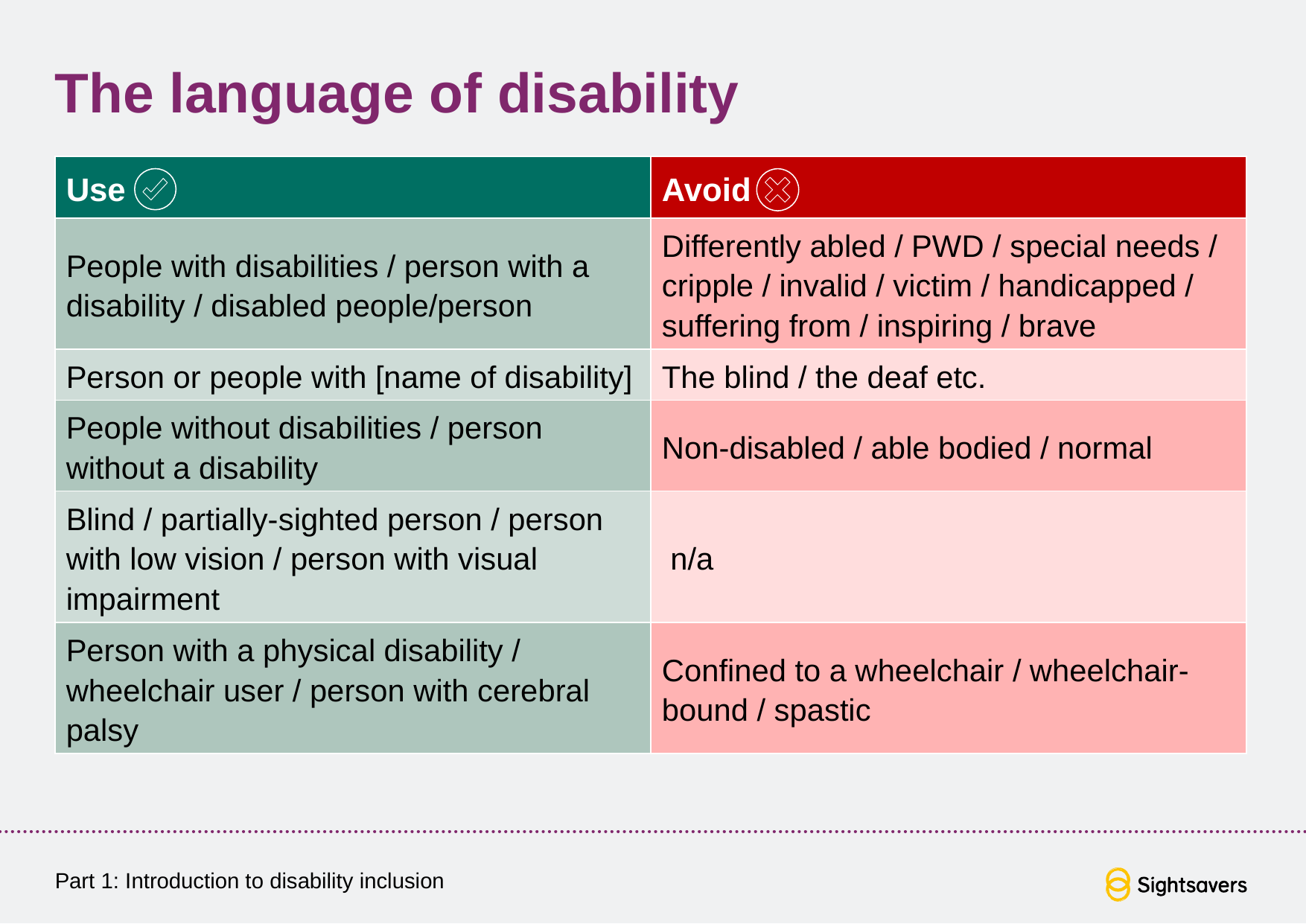

# The language of disability
| Use | Avoid |
| --- | --- |
| People with disabilities / person with a disability / disabled people/person | Differently abled / PWD / special needs / cripple / invalid / victim / handicapped / suffering from / inspiring / brave |
| Person or people with [name of disability] | The blind / the deaf etc. |
| People without disabilities / person without a disability | Non-disabled / able bodied / normal |
| Blind / partially-sighted person / person with low vision / person with visual impairment | n/a |
| Person with a physical disability / wheelchair user / person with cerebral palsy | Confined to a wheelchair / wheelchair-bound / spastic |

Part 1: Introduction to disability inclusion